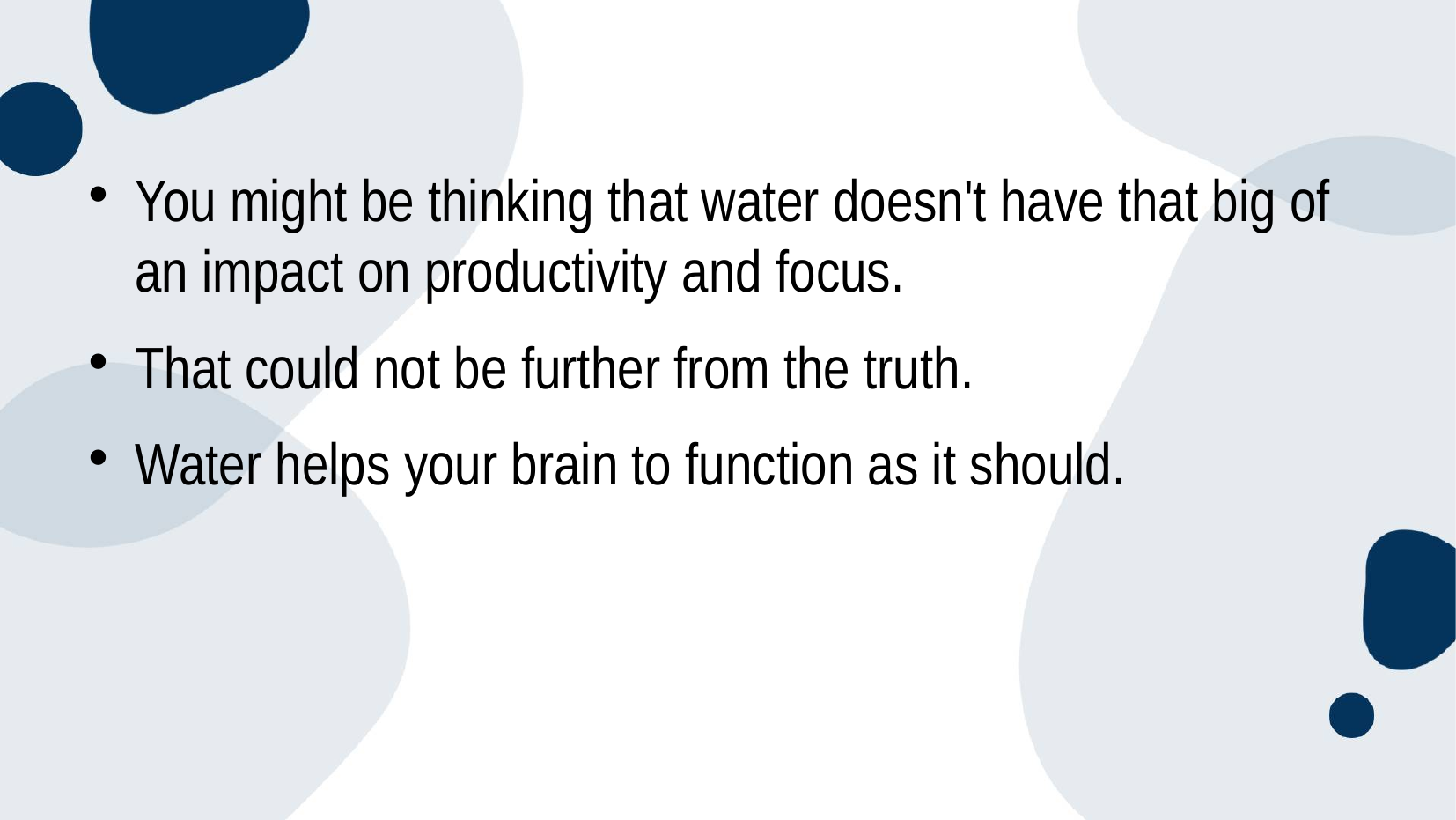

You might be thinking that water doesn't have that big of an impact on productivity and focus.
That could not be further from the truth.
Water helps your brain to function as it should.